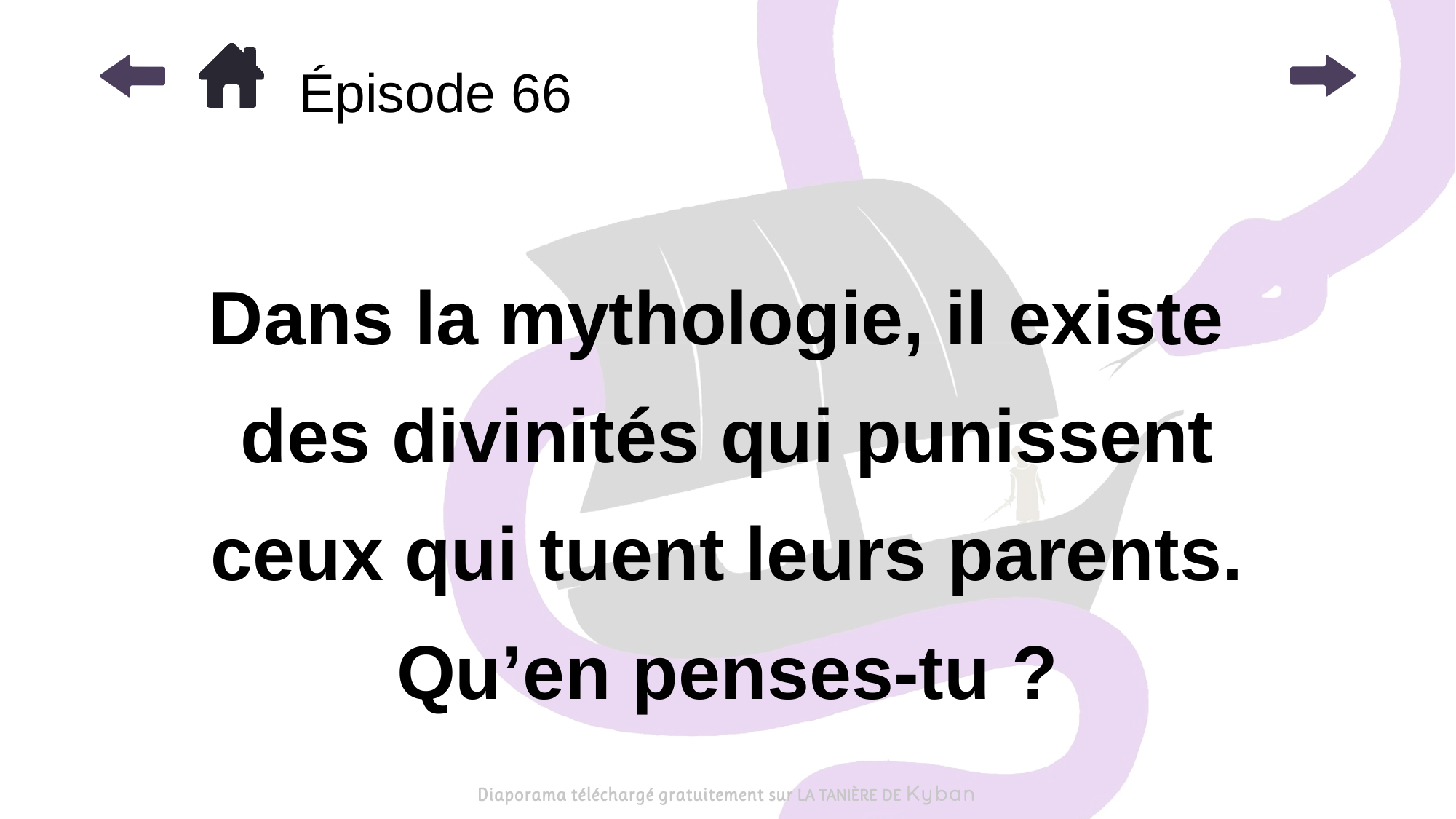

# Épisode 66
Dans la mythologie, il existe
des divinités qui punissent
ceux qui tuent leurs parents. Qu’en penses-tu ?